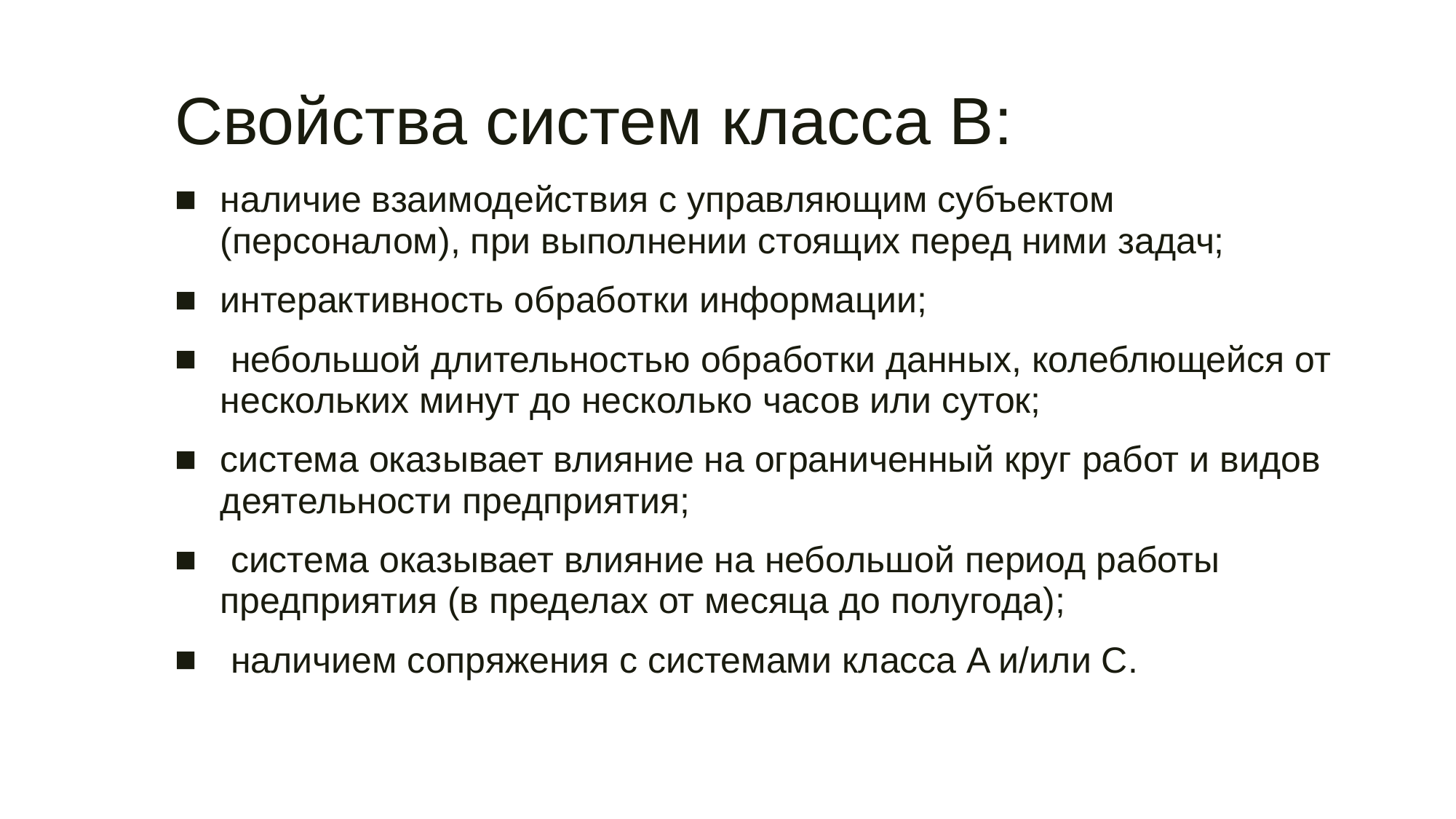

# Свойства систем класса В:
наличие взаимодействия с управляющим субъектом (персоналом), при выполнении стоящих перед ними задач;
интерактивность обработки информации;
 небольшой длительностью обработки данных, колеблющейся от нескольких минут до несколько часов или суток;
система оказывает влияние на ограниченный круг работ и видов деятельности предприятия;
 система оказывает влияние на небольшой период работы предприятия (в пределах от месяца до полугода);
 наличием сопряжения с системами класса A и/или C.